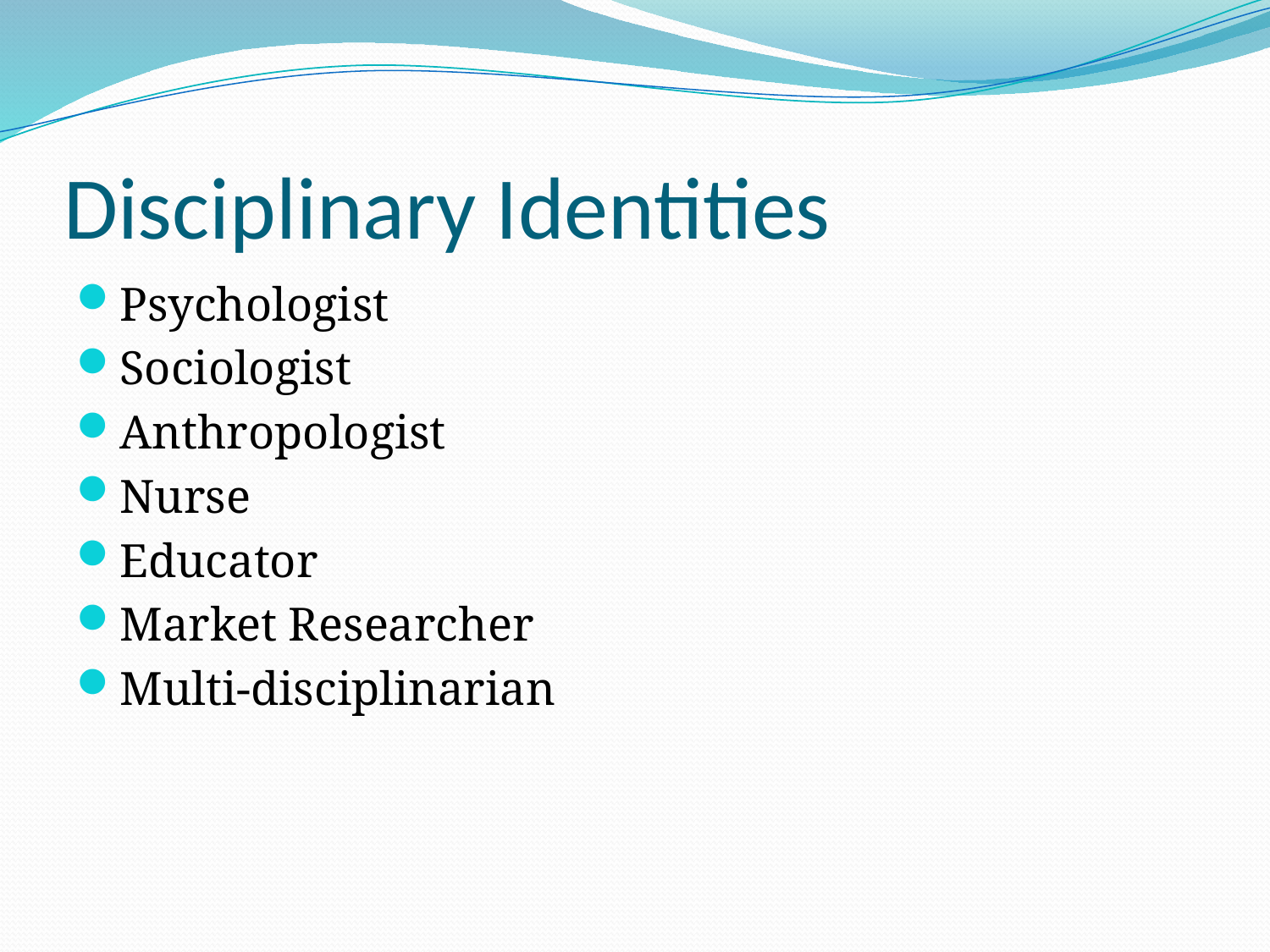

# Disciplinary Identities
Psychologist
Sociologist
Anthropologist
Nurse
Educator
Market Researcher
Multi-disciplinarian